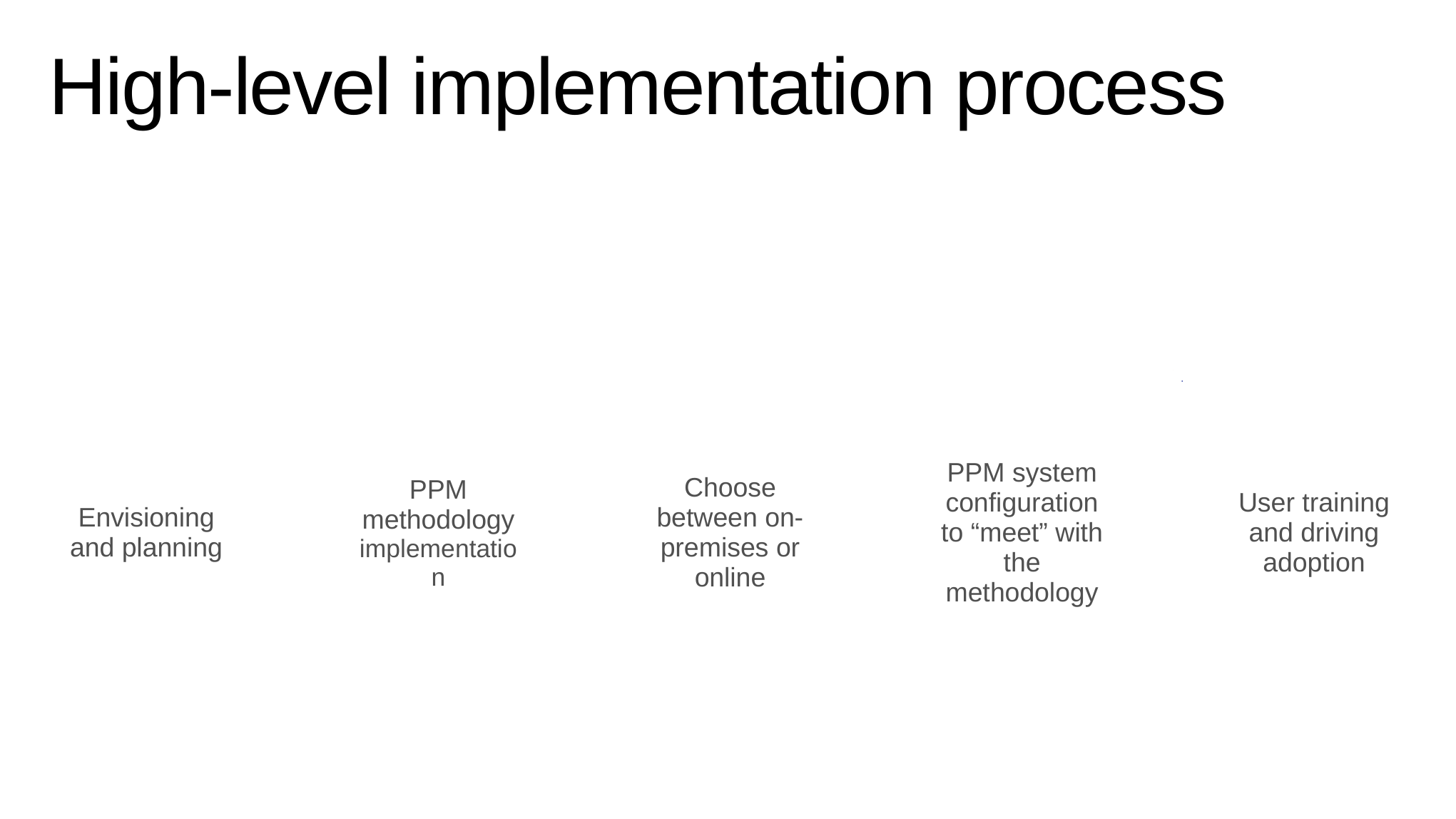

# High-level implementation process
Choose between on-premises or online
PPM system configuration to “meet” with the methodology
PPM methodology implementation
Envisioning and planning
User training and driving adoption